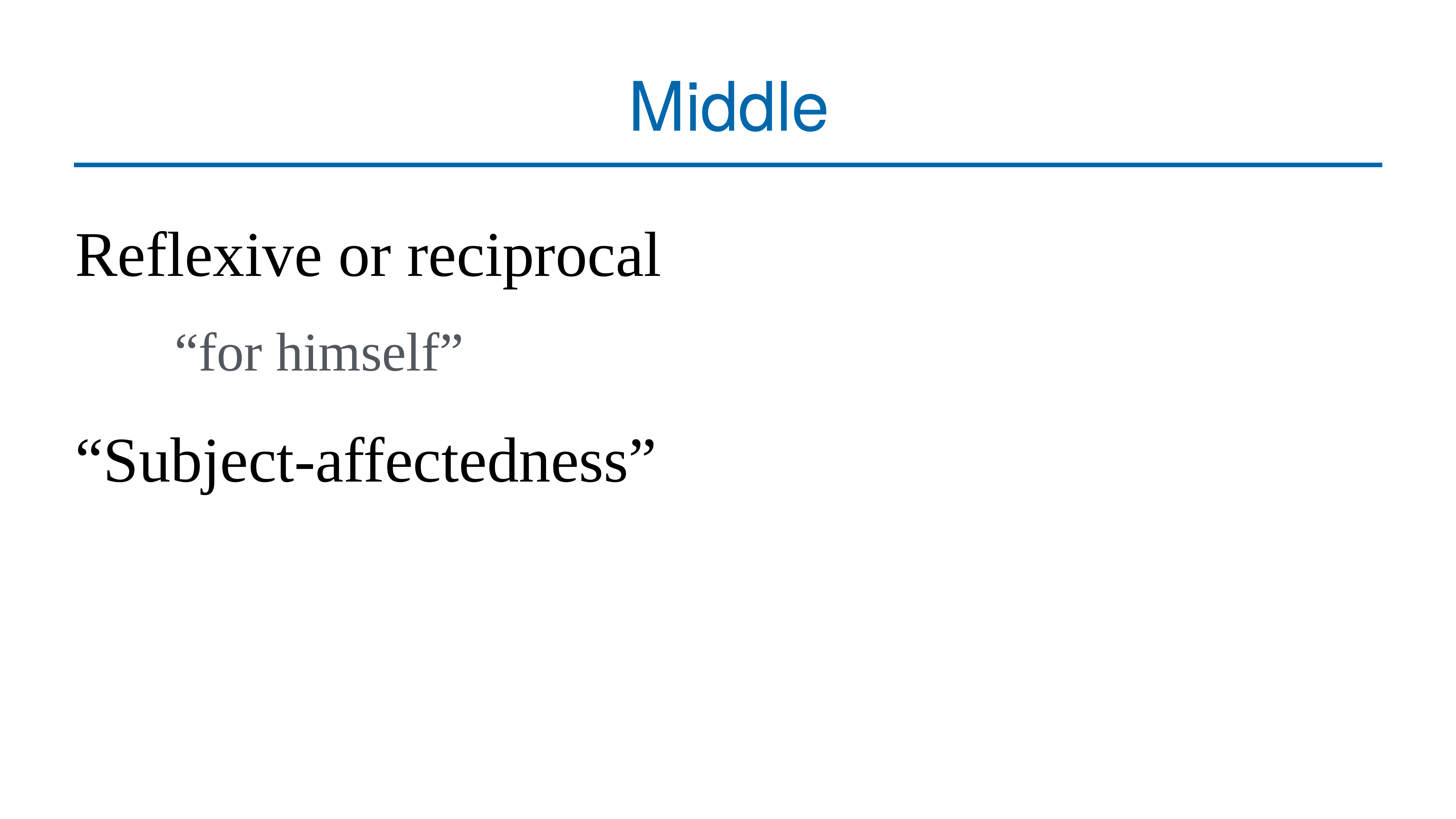

# Middle
Reflexive or reciprocal
“for himself”
“Subject-affectedness”